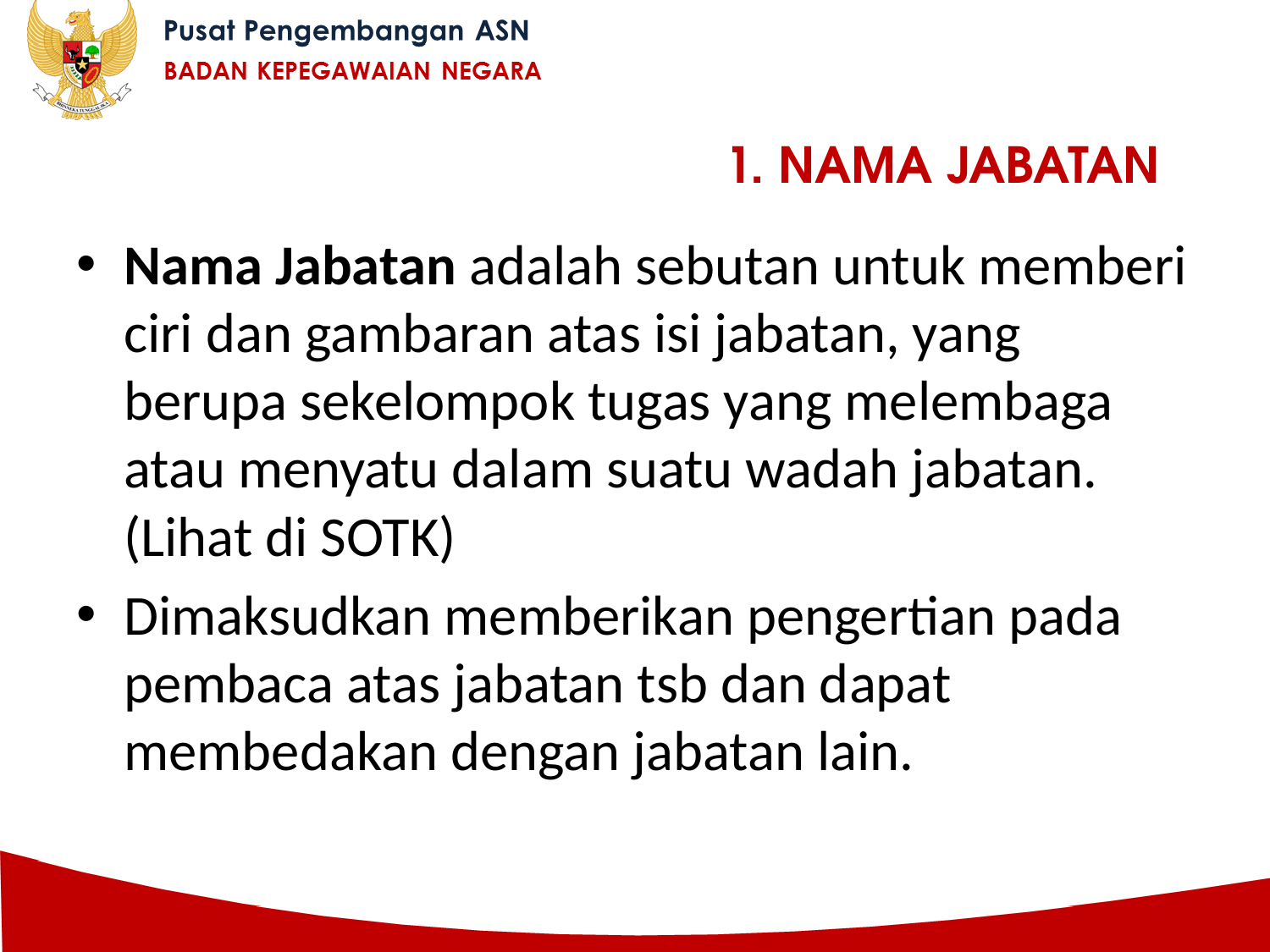

# 1. NAMA JABATAN
Nama Jabatan adalah sebutan untuk memberi ciri dan gambaran atas isi jabatan, yang berupa sekelompok tugas yang melembaga atau menyatu dalam suatu wadah jabatan.(Lihat di SOTK)
Dimaksudkan memberikan pengertian pada pembaca atas jabatan tsb dan dapat membedakan dengan jabatan lain.